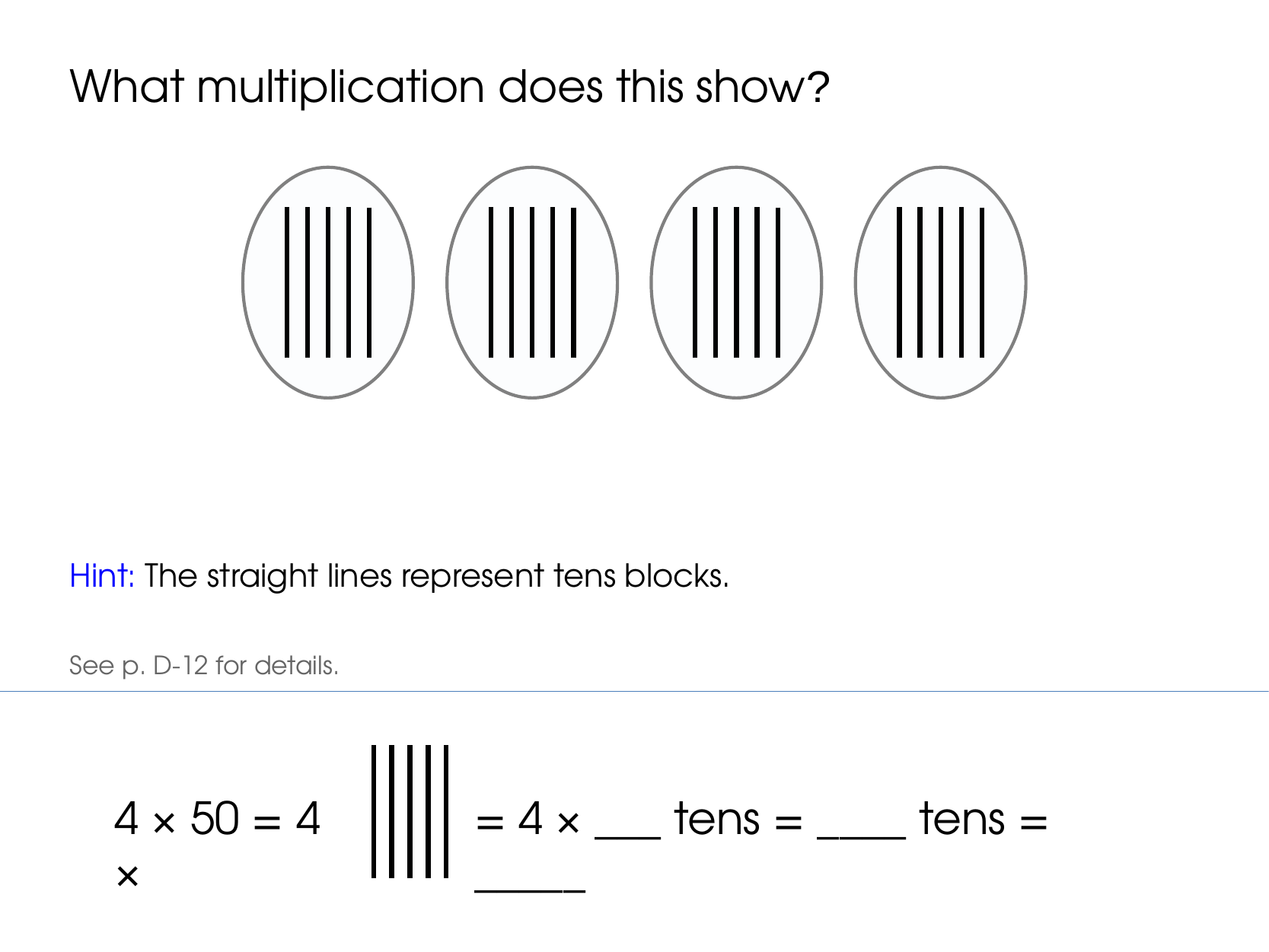

What multiplication does this show?

Hint: The straight lines represent tens blocks.
See p. D-12 for details.
4 × 50 = 4 ×
= 4 × ___ tens = ____ tens = _____